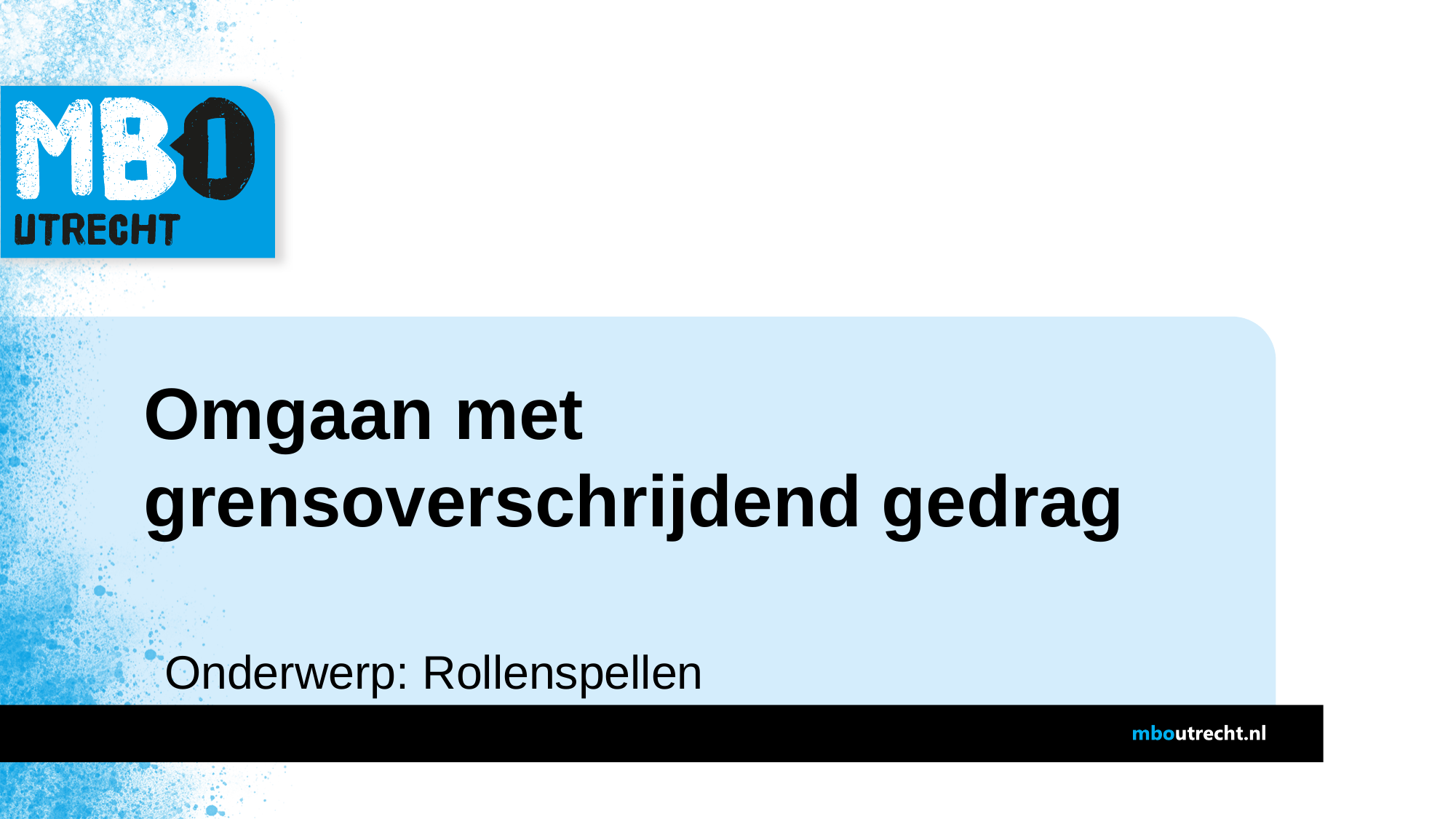

# Omgaan met grensoverschrijdend gedrag
Onderwerp: Rollenspellen